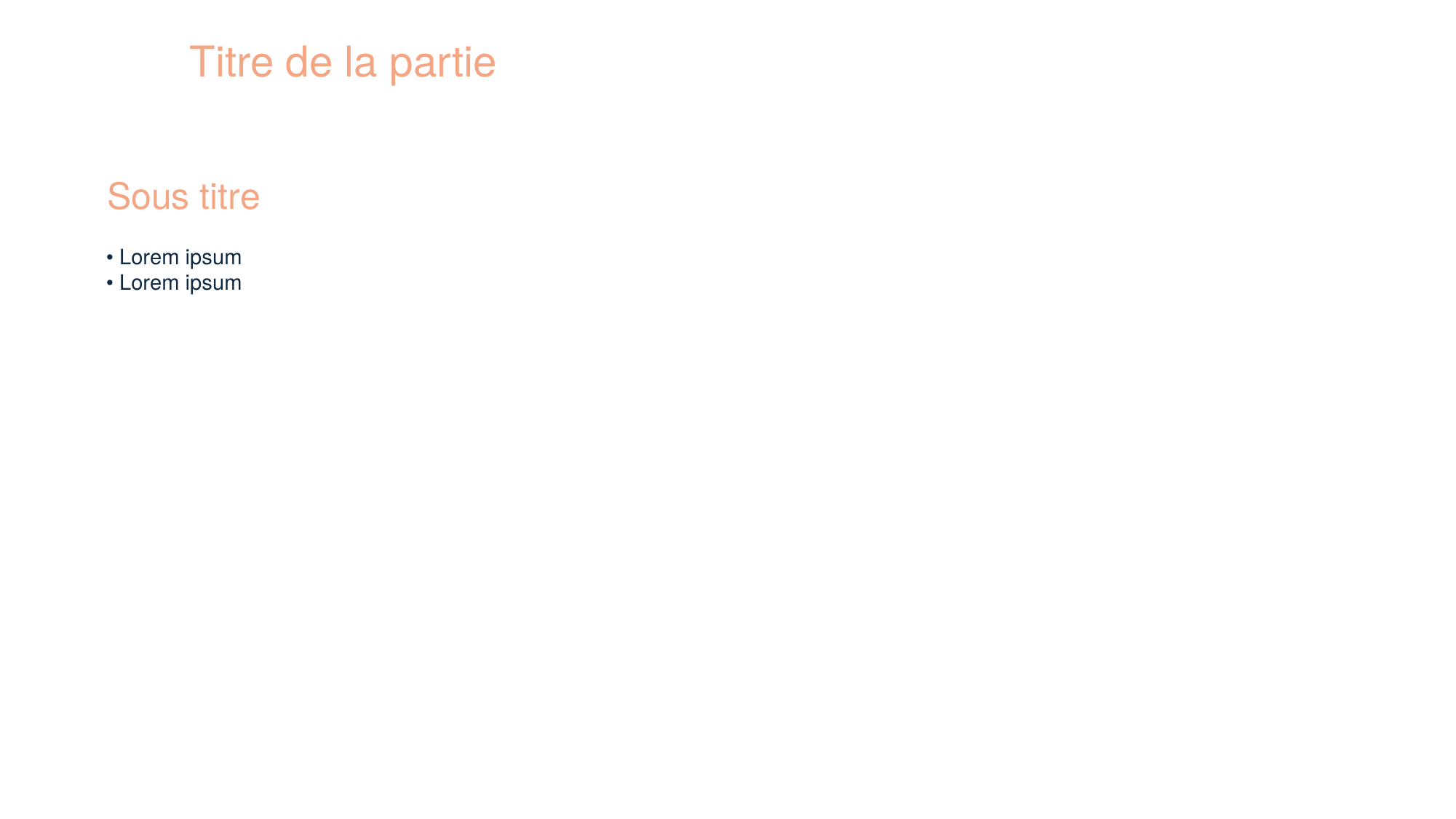

01
Titre de la partie
Sous titre
• Lorem ipsum
• Lorem ipsum